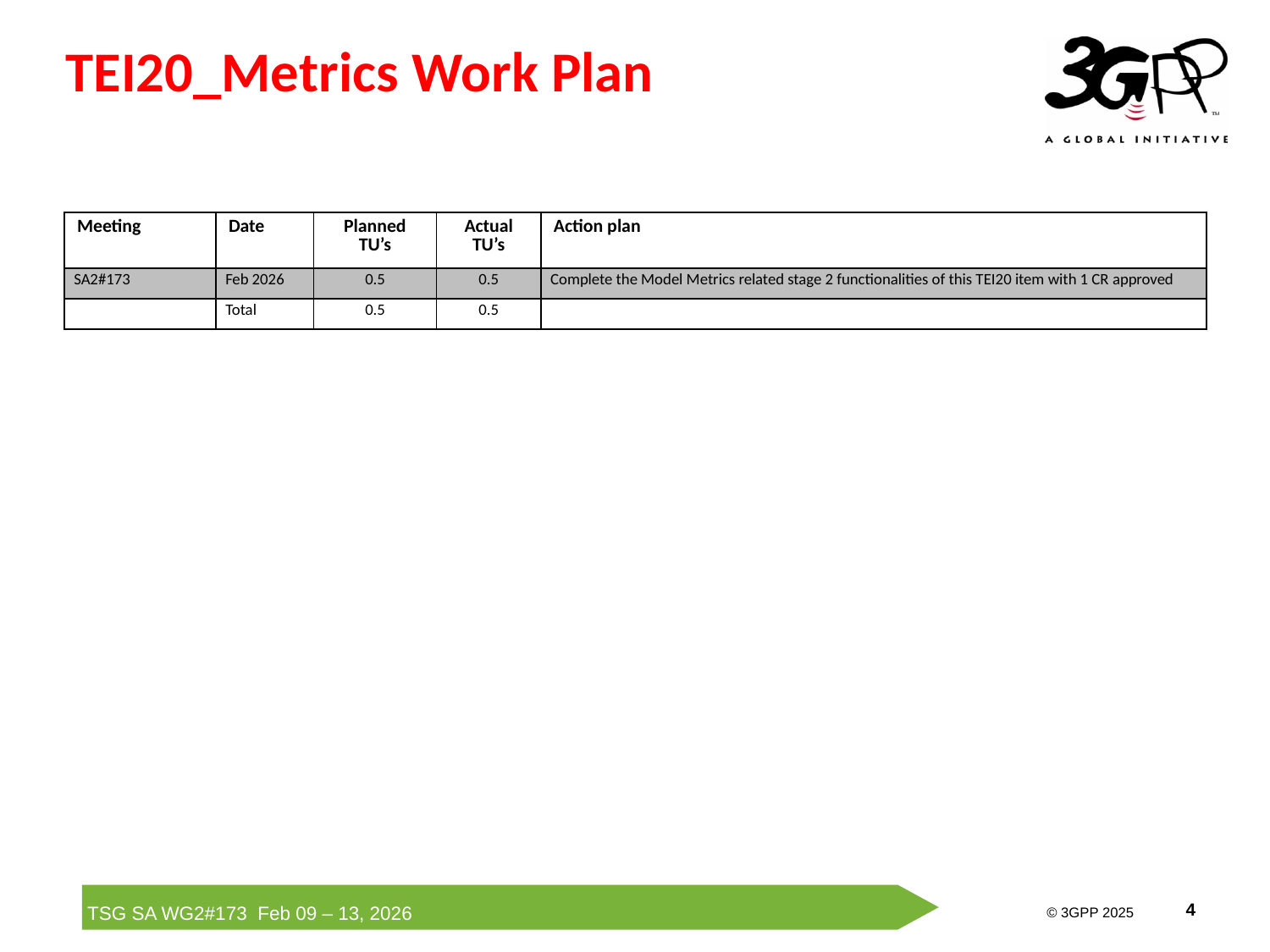

# TEI20_Metrics Work Plan
| Meeting | Date | Planned TU’s | Actual TU’s | Action plan |
| --- | --- | --- | --- | --- |
| SA2#173 | Feb 2026 | 0.5 | 0.5 | Complete the Model Metrics related stage 2 functionalities of this TEI20 item with 1 CR approved |
|  | Total | 0.5 | 0.5 |  |